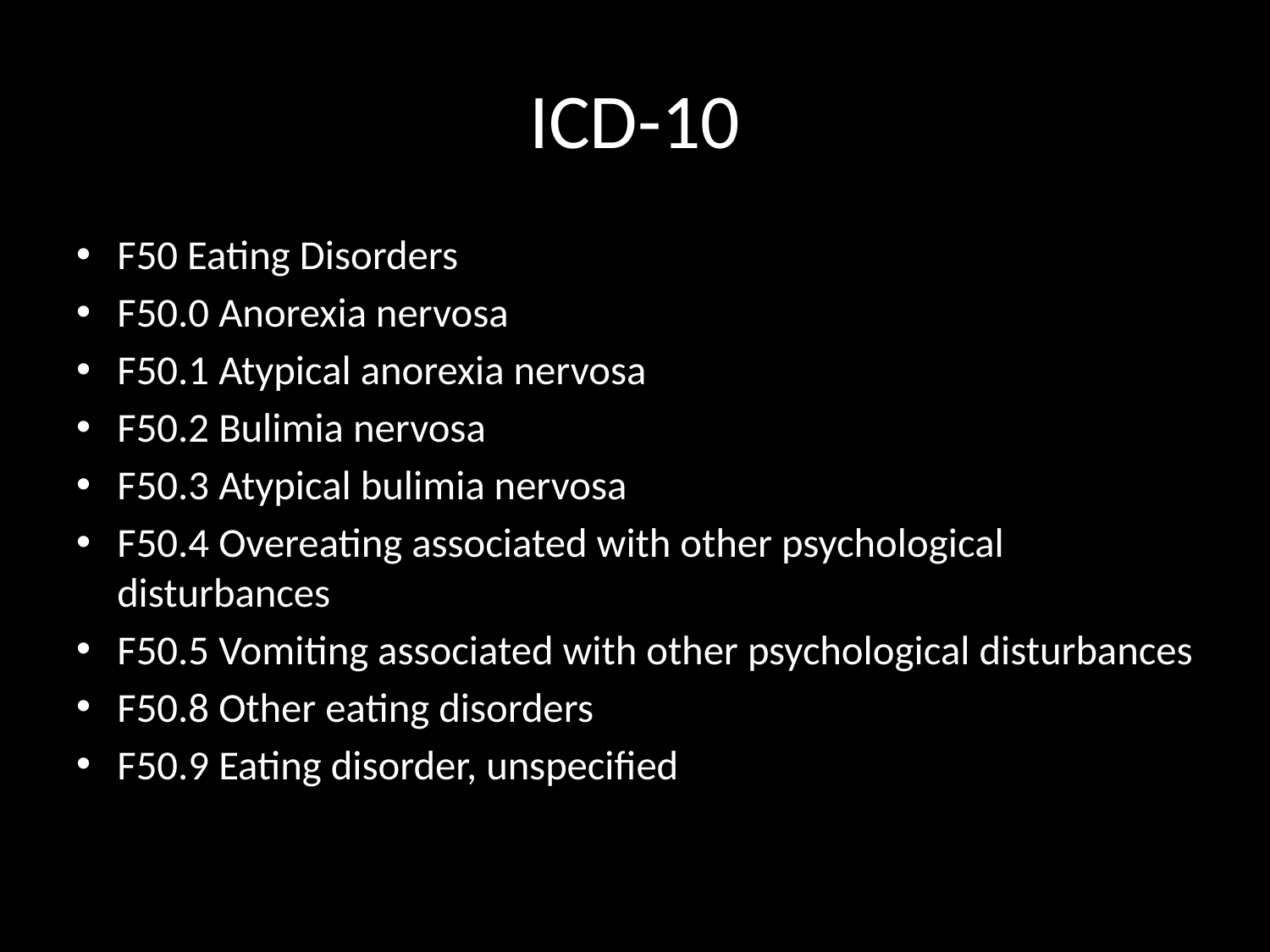

# ICD-10
F50 Eating Disorders
F50.0 Anorexia nervosa
F50.1 Atypical anorexia nervosa
F50.2 Bulimia nervosa
F50.3 Atypical bulimia nervosa
F50.4 Overeating associated with other psychological disturbances
F50.5 Vomiting associated with other psychological disturbances
F50.8 Other eating disorders
F50.9 Eating disorder, unspecified